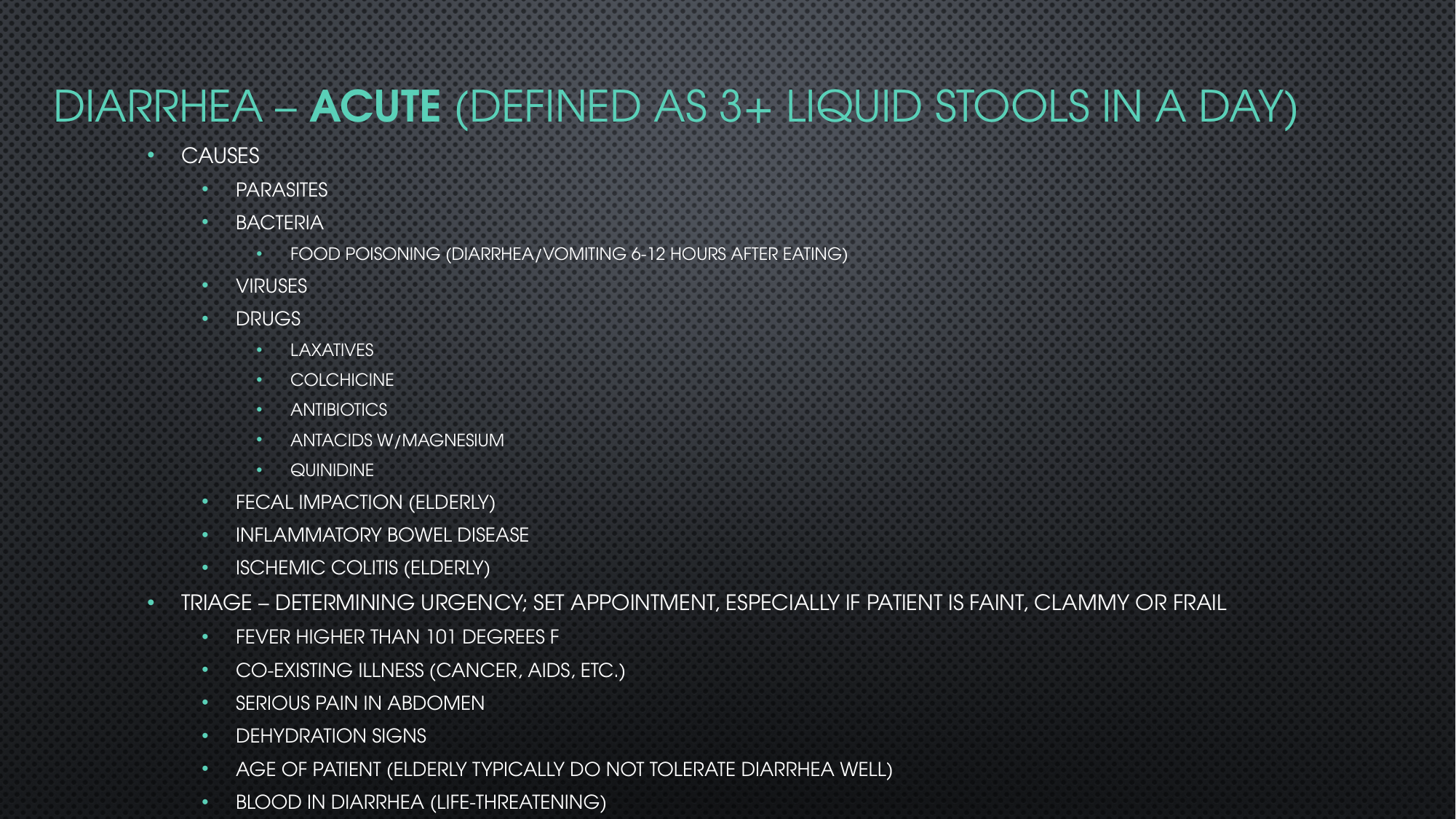

# Diarrhea – Acute (Defined as 3+ liquid stools in a day)
Causes
Parasites
Bacteria
Food poisoning (diarrhea/vomiting 6-12 hours after eating)
Viruses
Drugs
Laxatives
Colchicine
Antibiotics
Antacids w/magnesium
Quinidine
Fecal impaction (elderly)
Inflammatory bowel disease
Ischemic colitis (elderly)
Triage – determining urgency; set appointment, especially if patient is faint, clammy or frail
Fever higher than 101 degrees F
Co-existing illness (cancer, AIDS, etc.)
Serious pain in abdomen
Dehydration signs
Age of patient (elderly typically do not tolerate diarrhea well)
Blood in diarrhea (life-threatening)